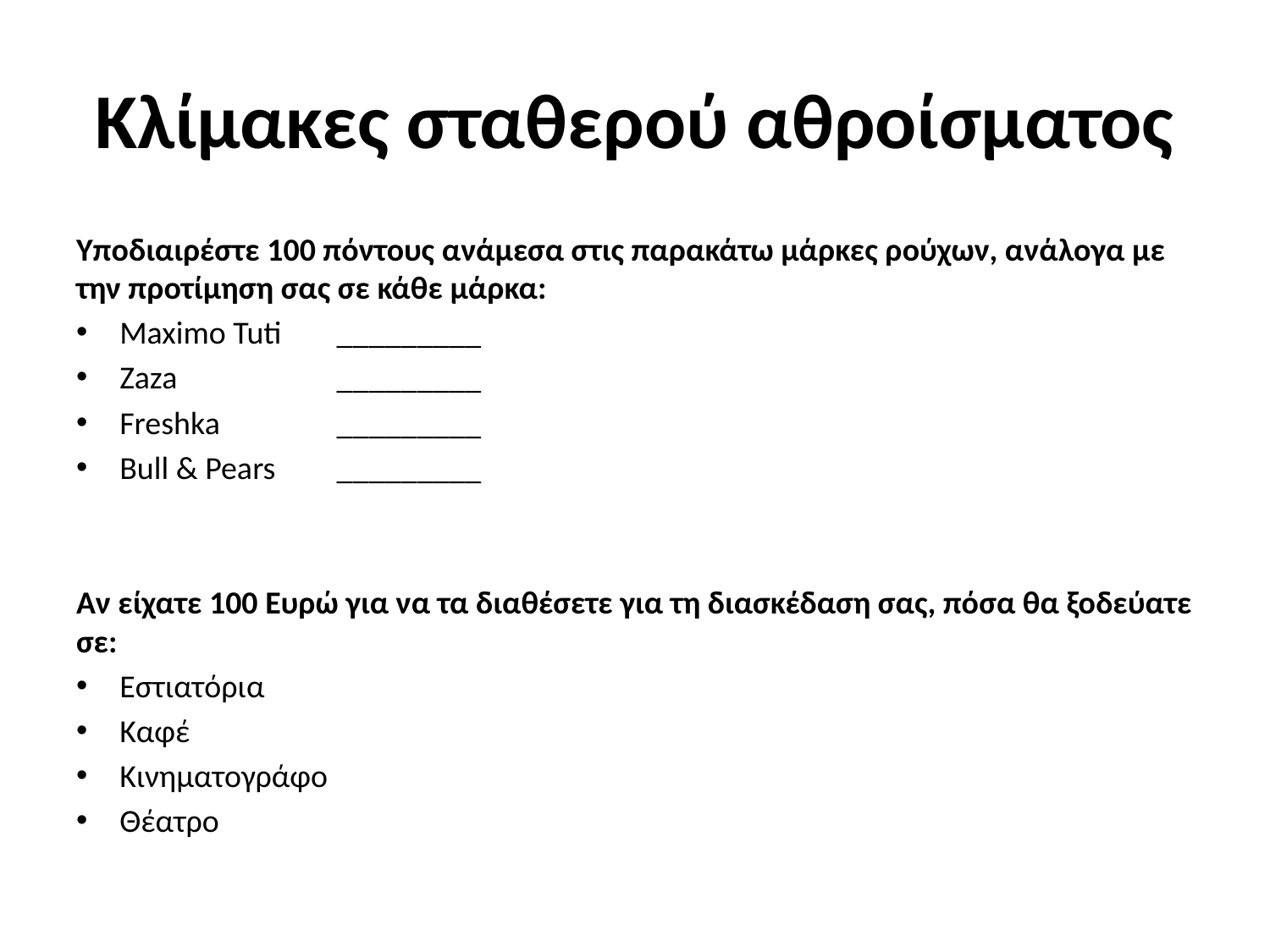

# Κλίμακες σταθερού αθροίσματος
Υποδιαιρέστε 100 πόντους ανάμεσα στις παρακάτω μάρκες ρούχων, ανάλογα με την προτίμηση σας σε κάθε μάρκα:
Maximo Tuti 		_________
Zaza                		_________
Freshka          		_________
Bull & Pears      	_________

Αν είχατε 100 Ευρώ για να τα διαθέσετε για τη διασκέδαση σας, πόσα θα ξοδεύατε σε:
Εστιατόρια
Καφέ
Κινηματογράφο
Θέατρο